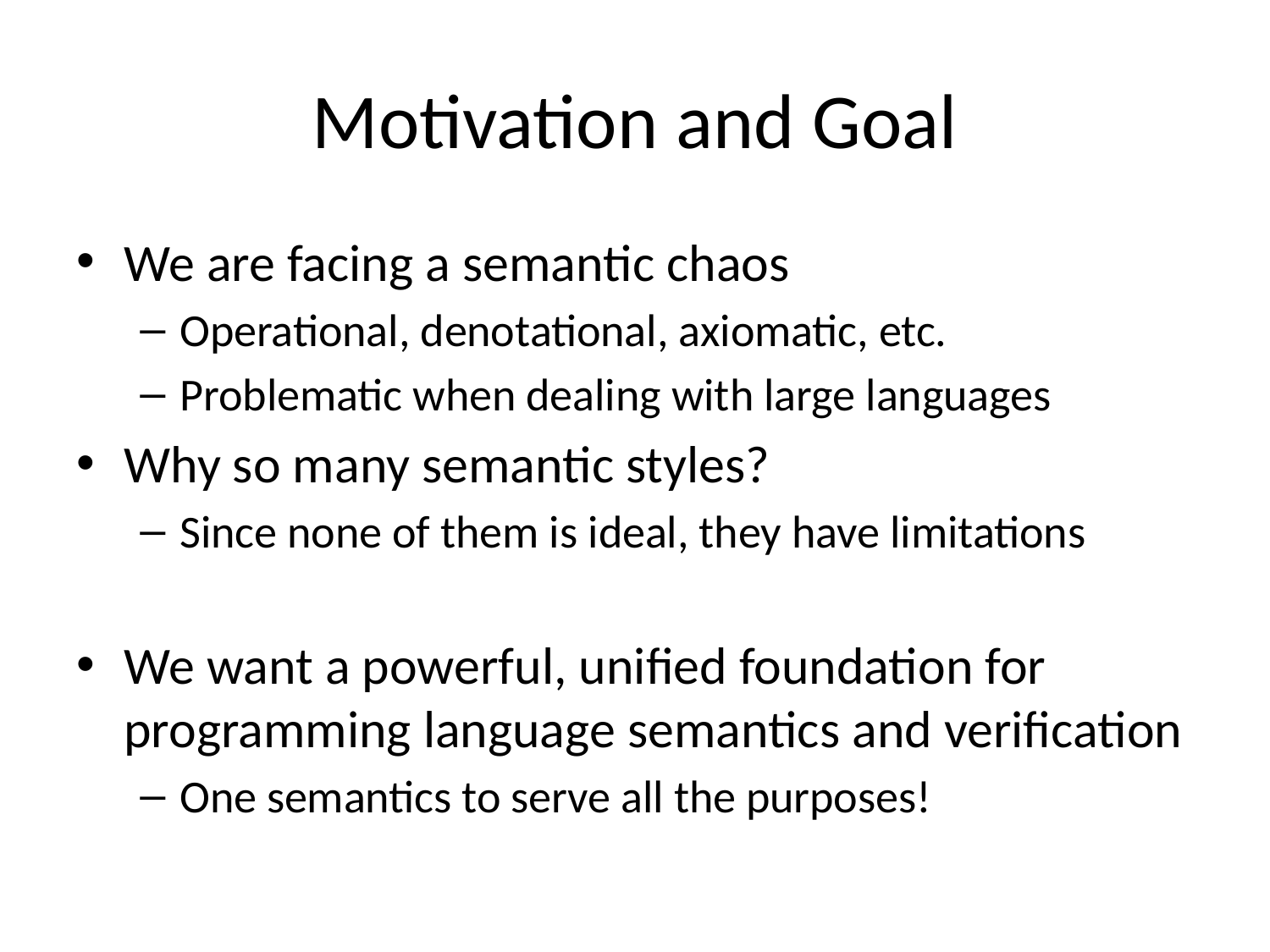

# Motivation and Goal
We are facing a semantic chaos
Operational, denotational, axiomatic, etc.
Problematic when dealing with large languages
Why so many semantic styles?
Since none of them is ideal, they have limitations

We want a powerful, unified foundation for programming language semantics and verification
One semantics to serve all the purposes!